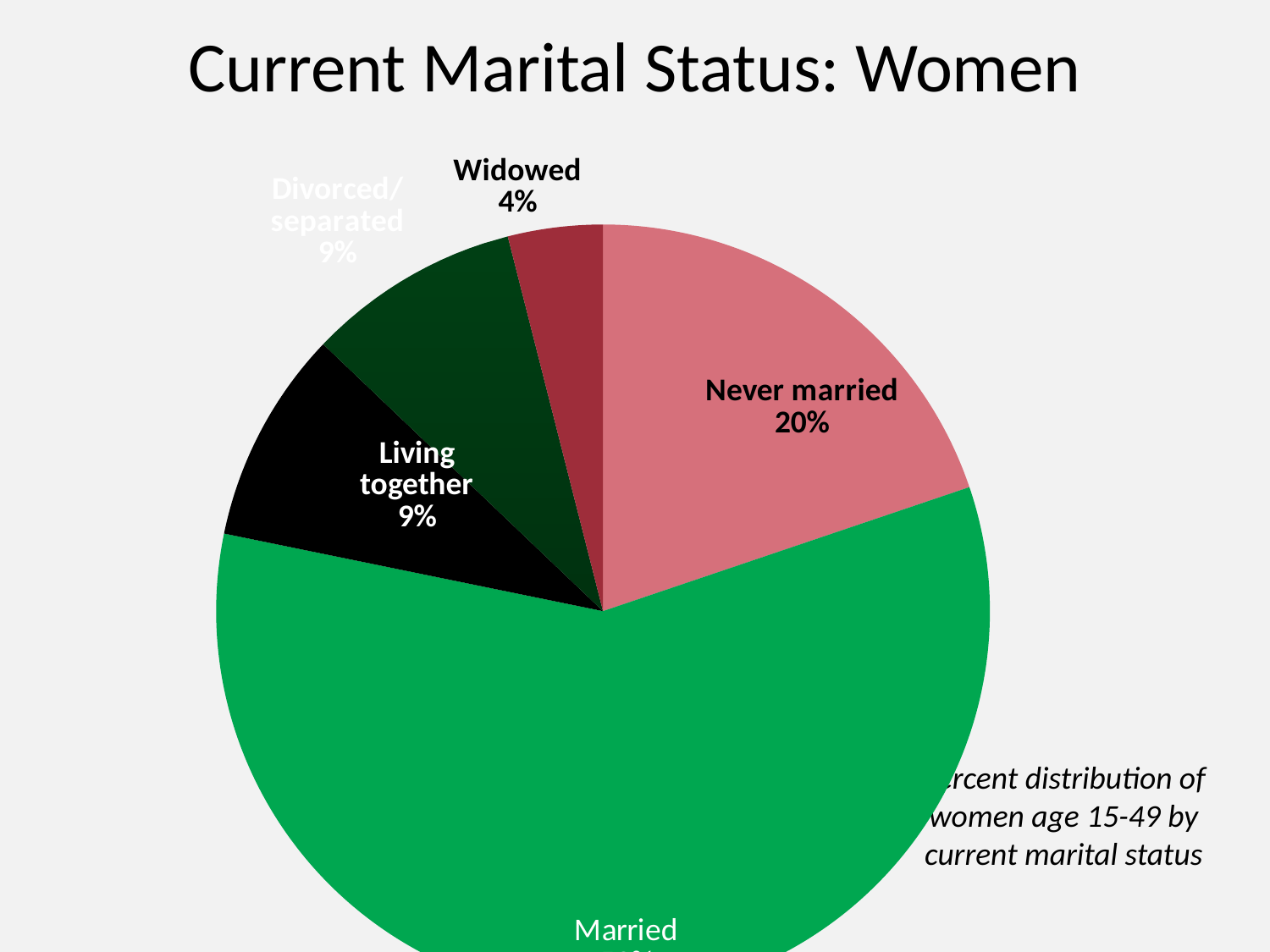

# Current Marital Status: Women

### Chart

| Category | Column1 |
|---|---|
| Never married | 20.0 |
| Married | 59.0 |
| Living together | 9.0 |
| Divorced/ separated | 9.0 |
| Widowed | 4.0 |
Percent distribution of women age 15-49 by current marital status